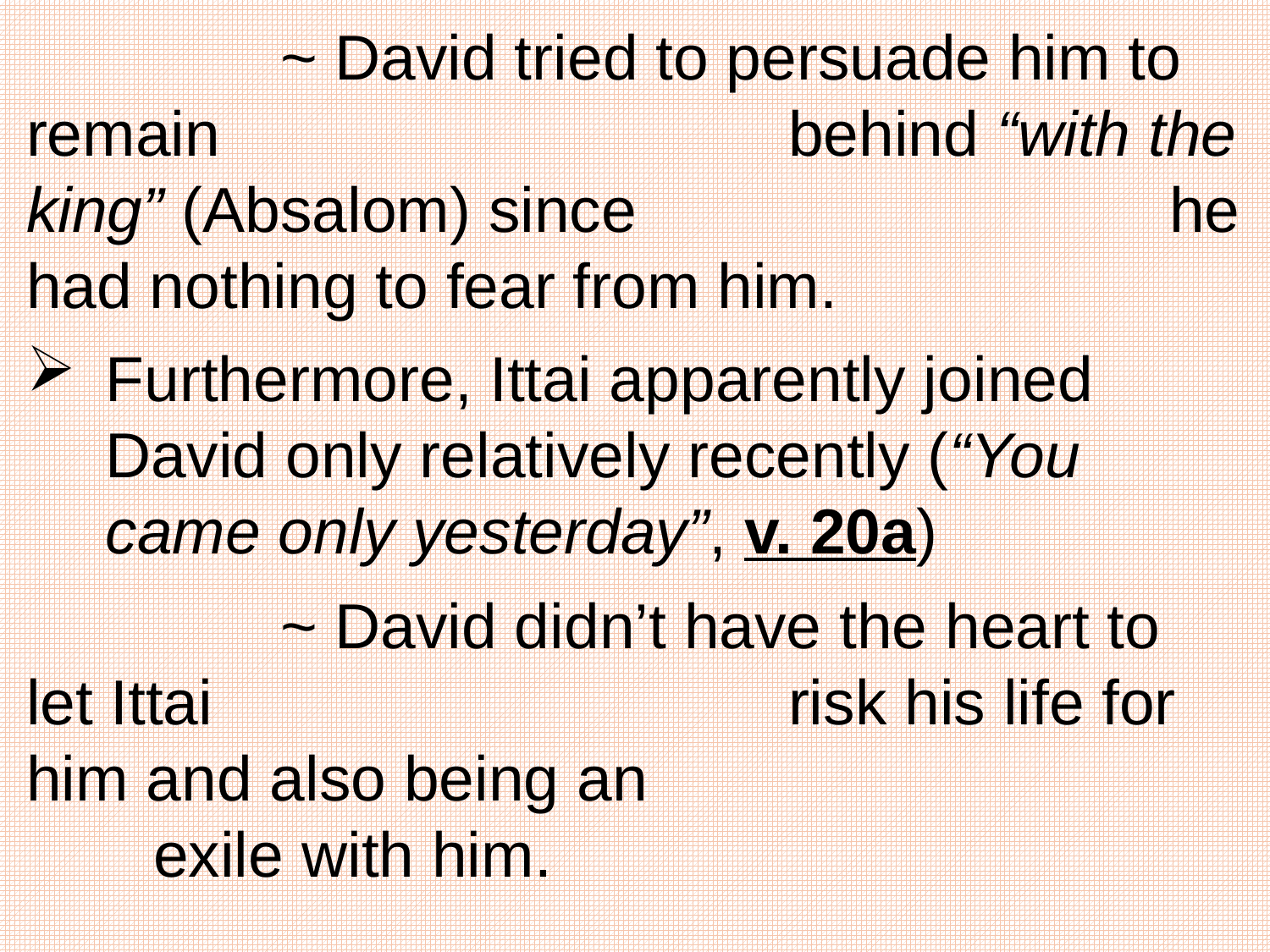

~ David tried to persuade him to remain 					behind “with the king” (Absalom) since 					he had nothing to fear from him.
Furthermore, Ittai apparently joined David only relatively recently (“You came only yesterday”, v. 20a)
		~ David didn’t have the heart to let Ittai 					risk his life for him and also being an 					exile with him.